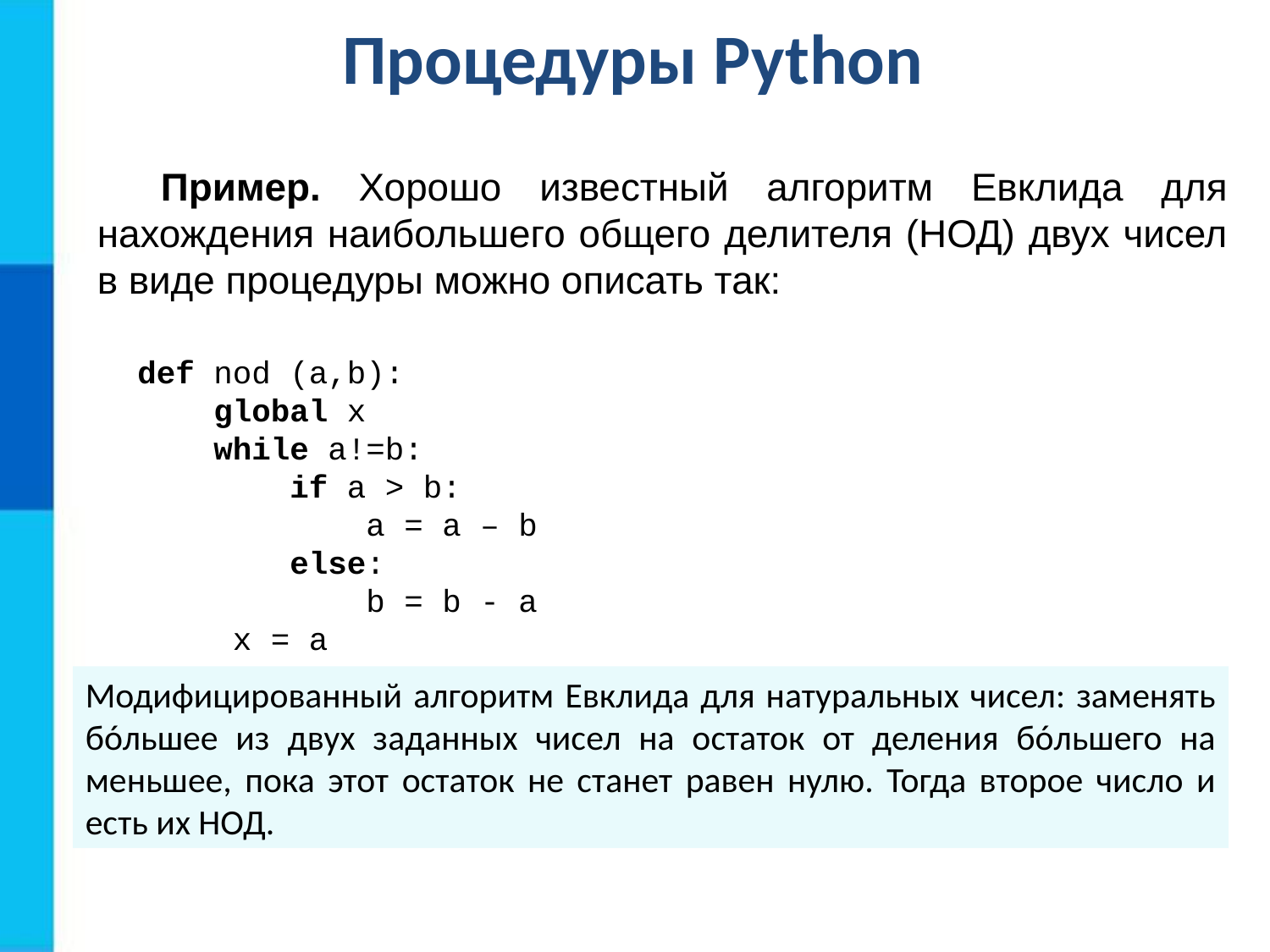

Процедуры Python
Пример. Хорошо известный алгоритм Евклида для нахождения наибольшего общего делителя (НОД) двух чисел в виде процедуры можно описать так:
def nod (a,b):
    global x
    while a!=b:
        if a > b:
            a = a – b
        else:
            b = b - a
     x = a
Модифицированный алгоритм Евклида для натуральных чисел: заменять бóльшее из двух заданных чисел на остаток от деления бóльшего на меньшее, пока этот остаток не станет равен нулю. Тогда второе число и есть их НОД.